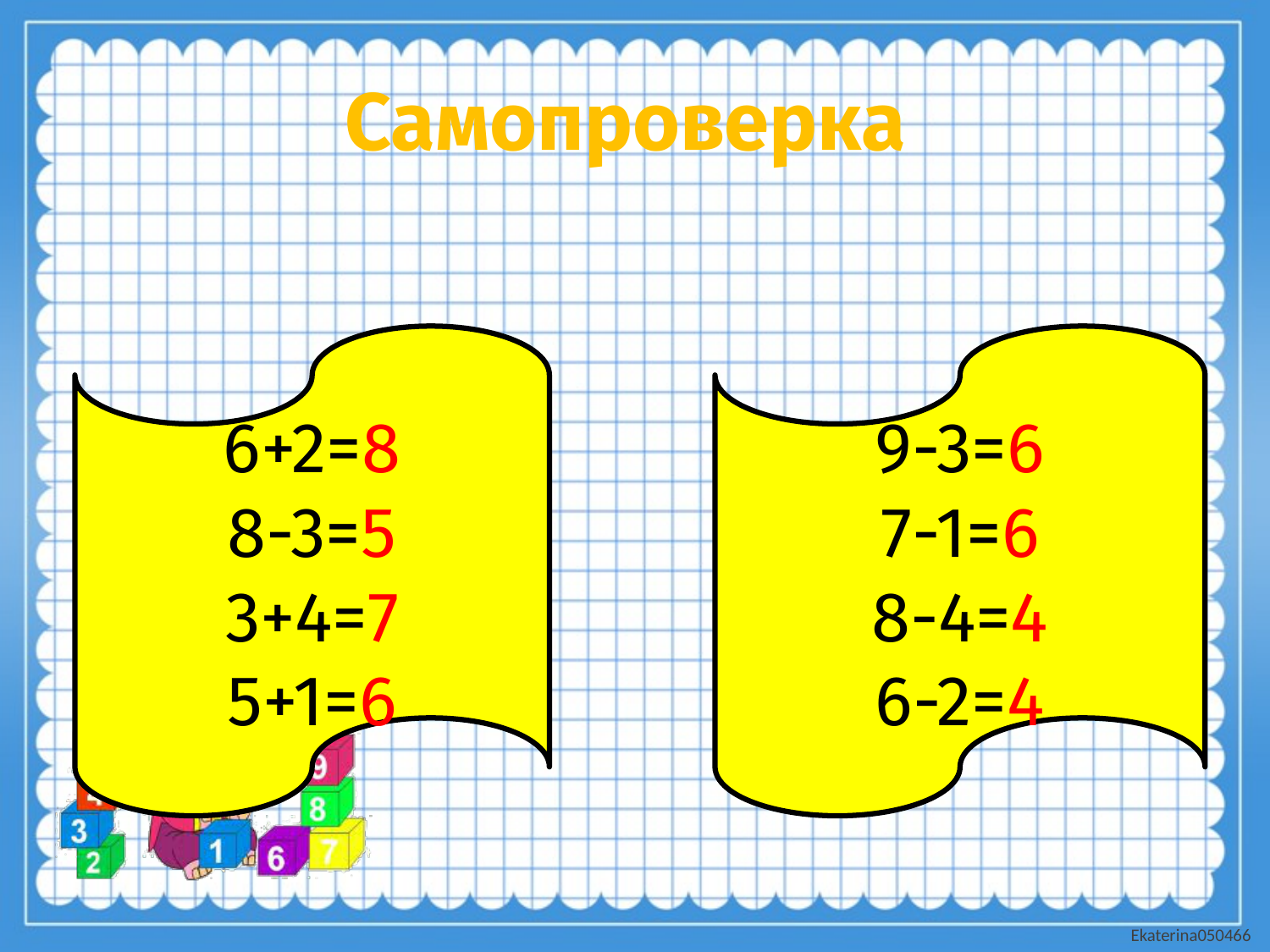

# Самопроверка

6+2=8
8-3=5
3+4=7
5+1=6
9-3=6
7-1=6
8-4=4
6-2=4